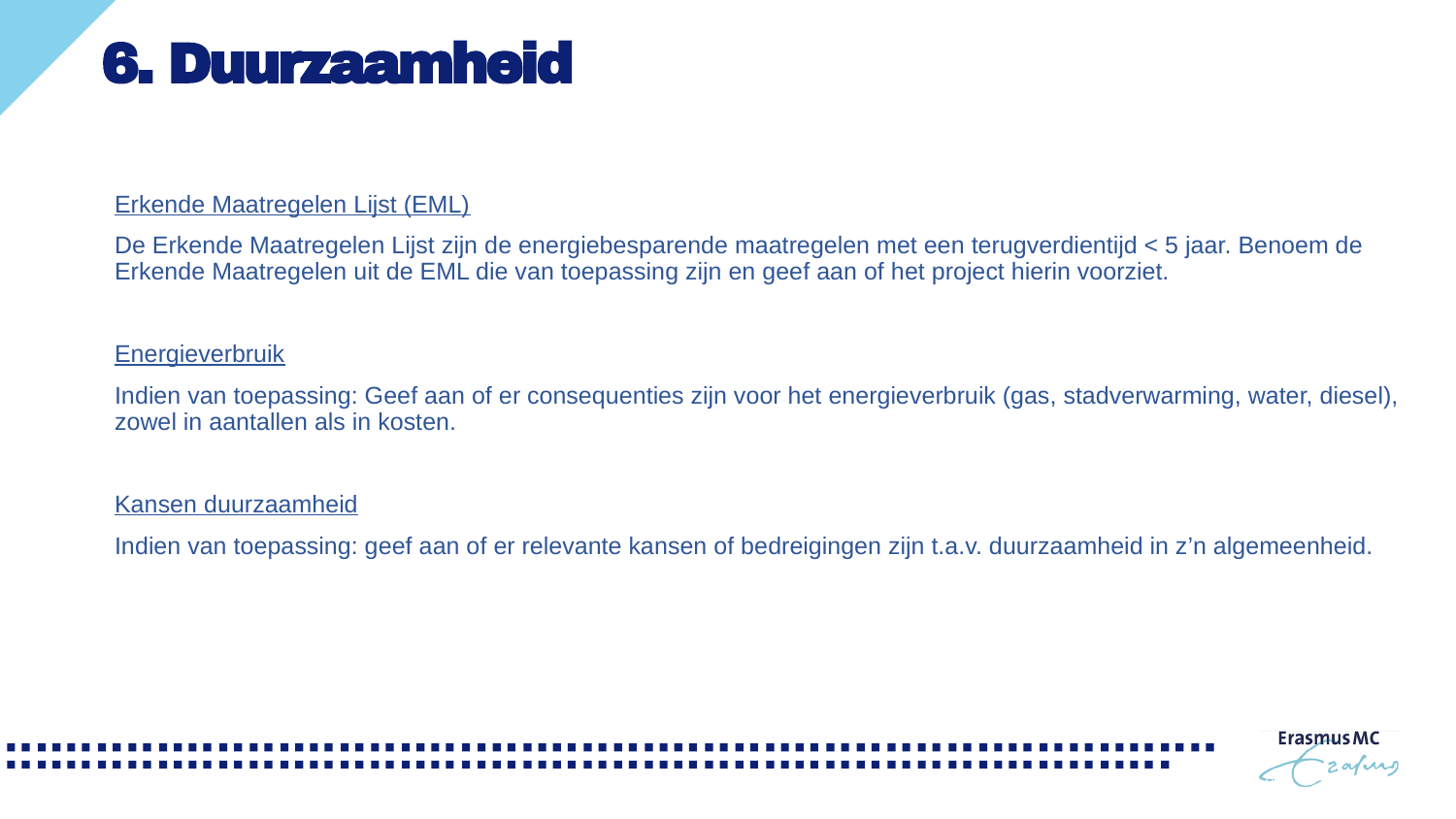

# 6. Duurzaamheid
Erkende Maatregelen Lijst (EML)
De Erkende Maatregelen Lijst zijn de energiebesparende maatregelen met een terugverdientijd < 5 jaar. Benoem de Erkende Maatregelen uit de EML die van toepassing zijn en geef aan of het project hierin voorziet.

Energieverbruik
Indien van toepassing: Geef aan of er consequenties zijn voor het energieverbruik (gas, stadverwarming, water, diesel), zowel in aantallen als in kosten.

Kansen duurzaamheid
Indien van toepassing: geef aan of er relevante kansen of bedreigingen zijn t.a.v. duurzaamheid in z’n algemeenheid.